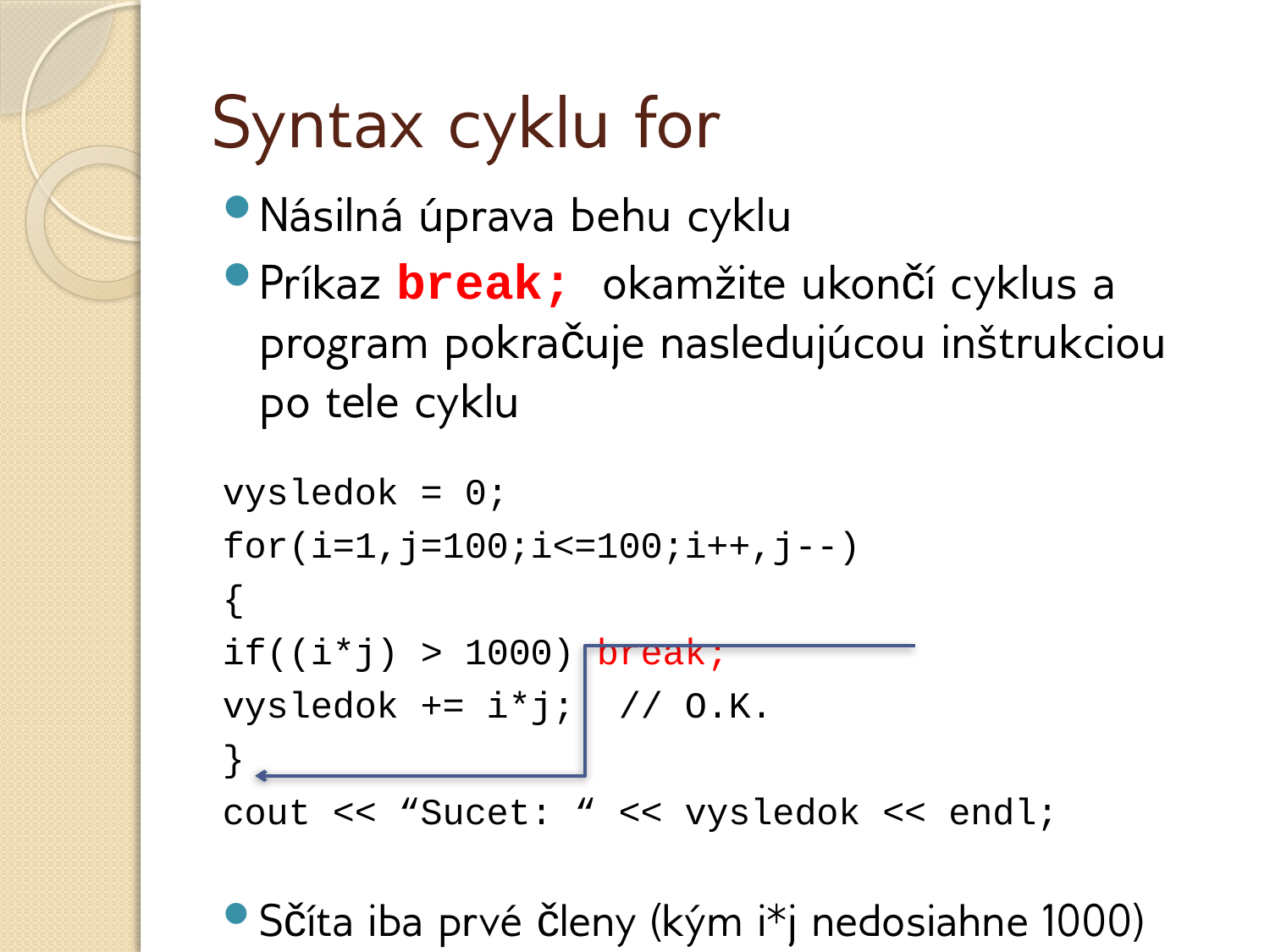

# Syntax cyklu for
Násilná úprava behu cyklu
Príkaz break; okamžite ukončí cyklus a program pokračuje nasledujúcou inštrukciou po tele cyklu

vysledok = 0;
for(i=1,j=100;i<=100;i++,j--)
{
	if((i*j) > 1000) break;
	vysledok += i*j;  // O.K.
}
cout << “Sucet: “ << vysledok << endl;

Sčíta iba prvé členy (kým i*j nedosiahne 1000)